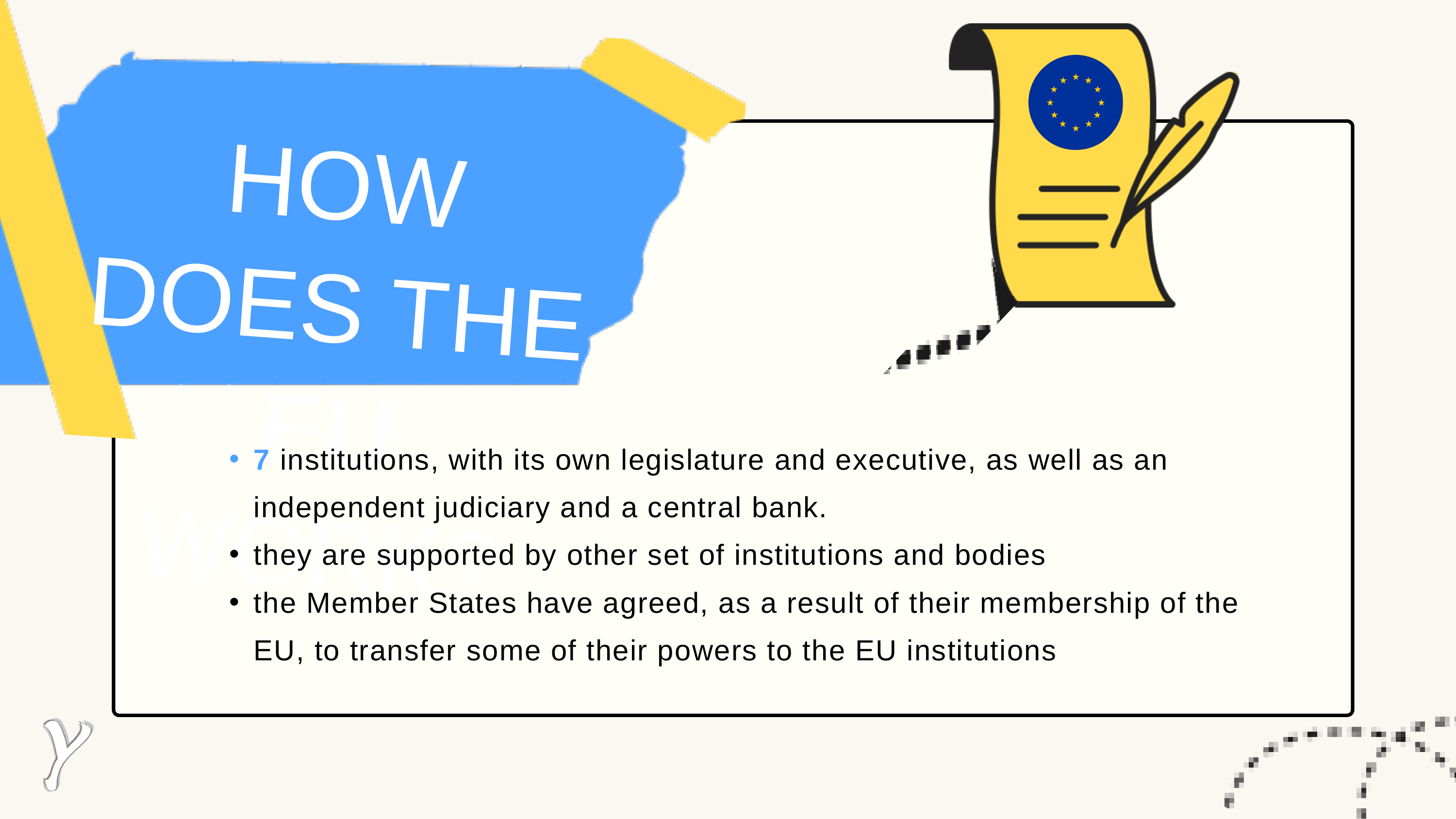

HOW DOES THE EU WORK?

7 institutions, with its own legislature and executive, as well as an independent judiciary and a central bank.
they are supported by other set of institutions and bodies
the Member States have agreed, as a result of their membership of the EU, to transfer some of their powers to the EU institutions